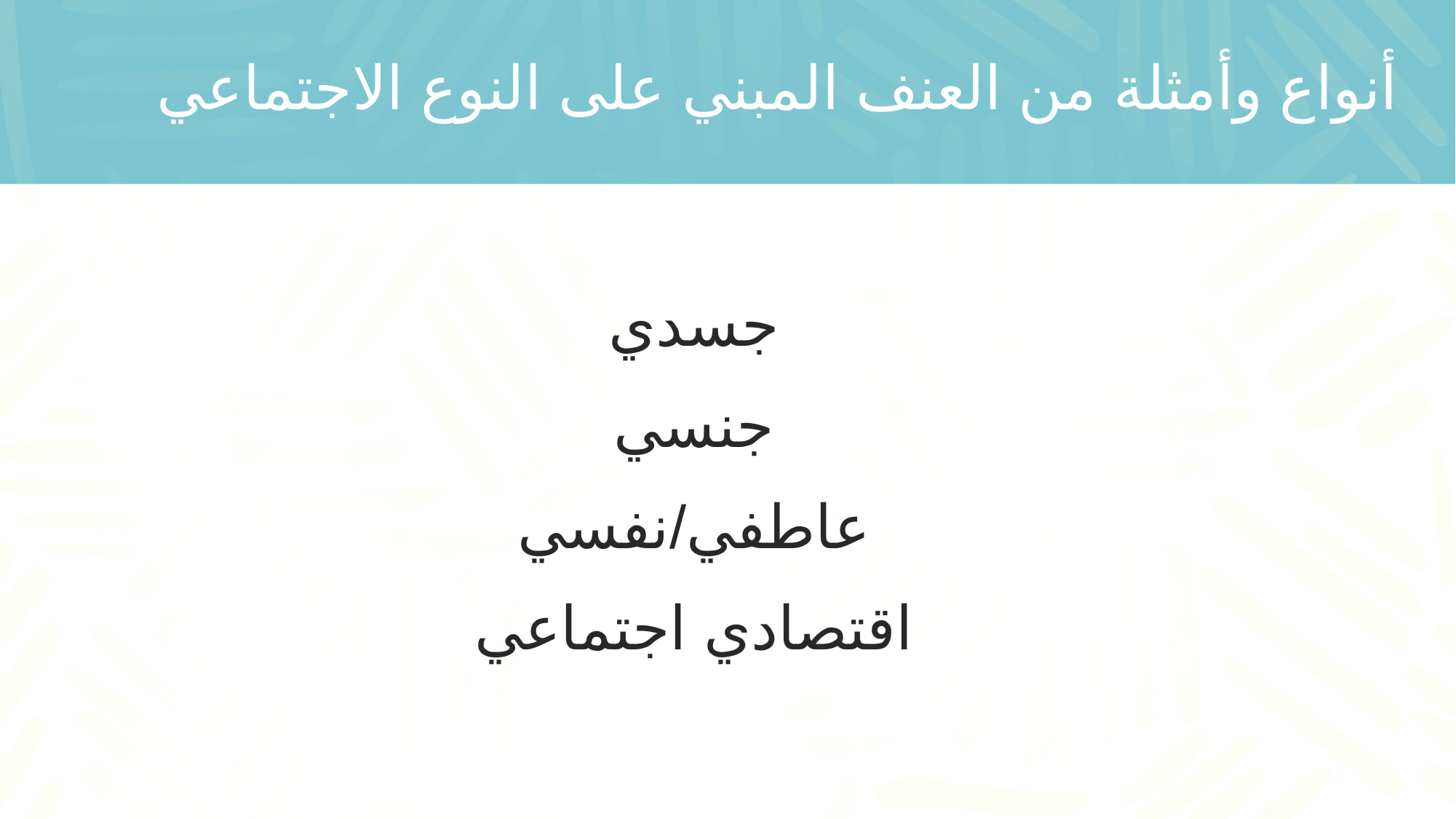

# أنواع وأمثلة من العنف المبني على النوع الاجتماعي
جسدي
جنسي
عاطفي/نفسي
اقتصادي اجتماعي